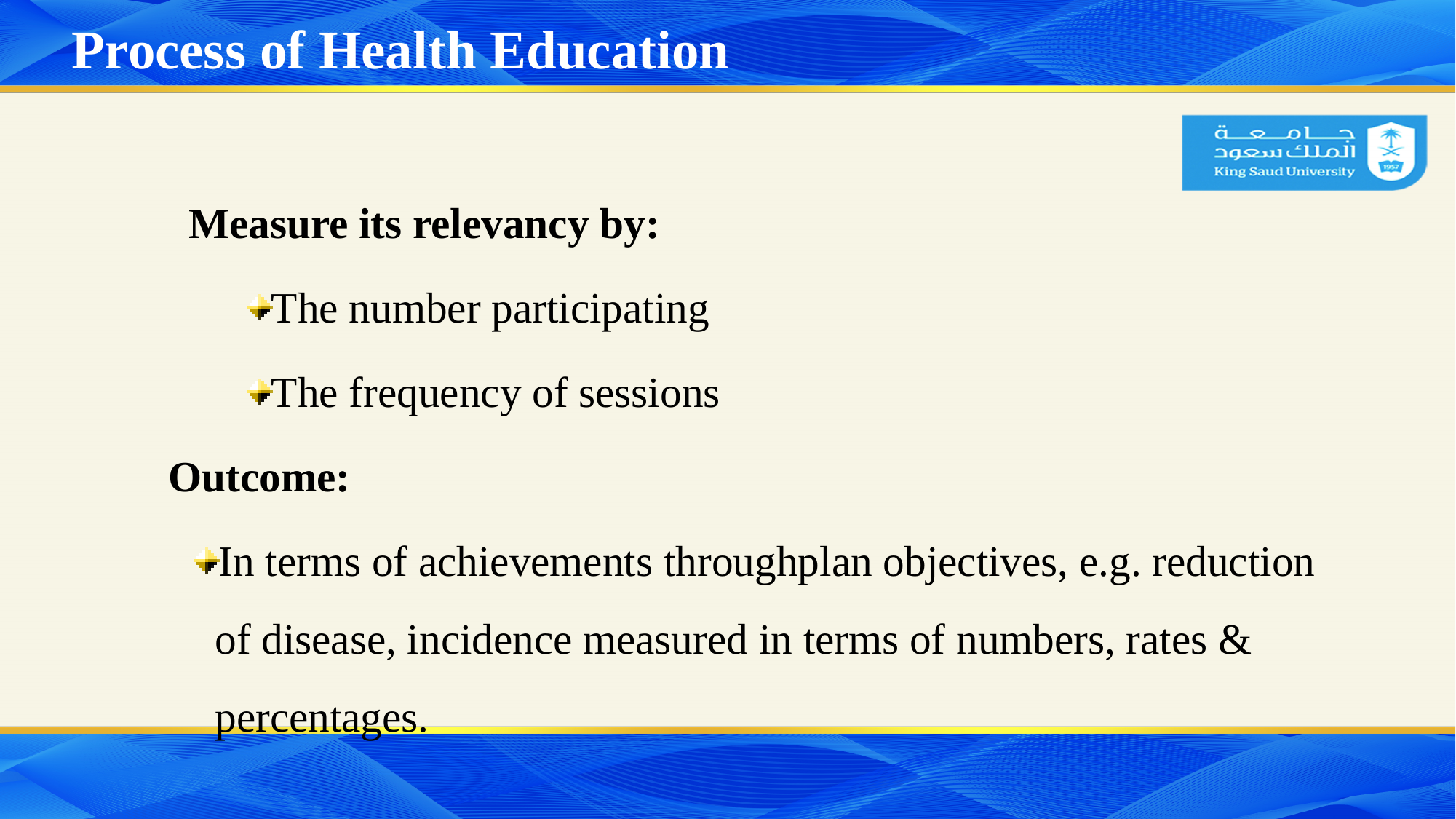

# Process of Health Education
Measure its relevancy by:
The number participating
The frequency of sessions
   Outcome:
In terms of achievements throughplan objectives, e.g. reduction of disease, incidence measured in terms of numbers, rates & percentages.